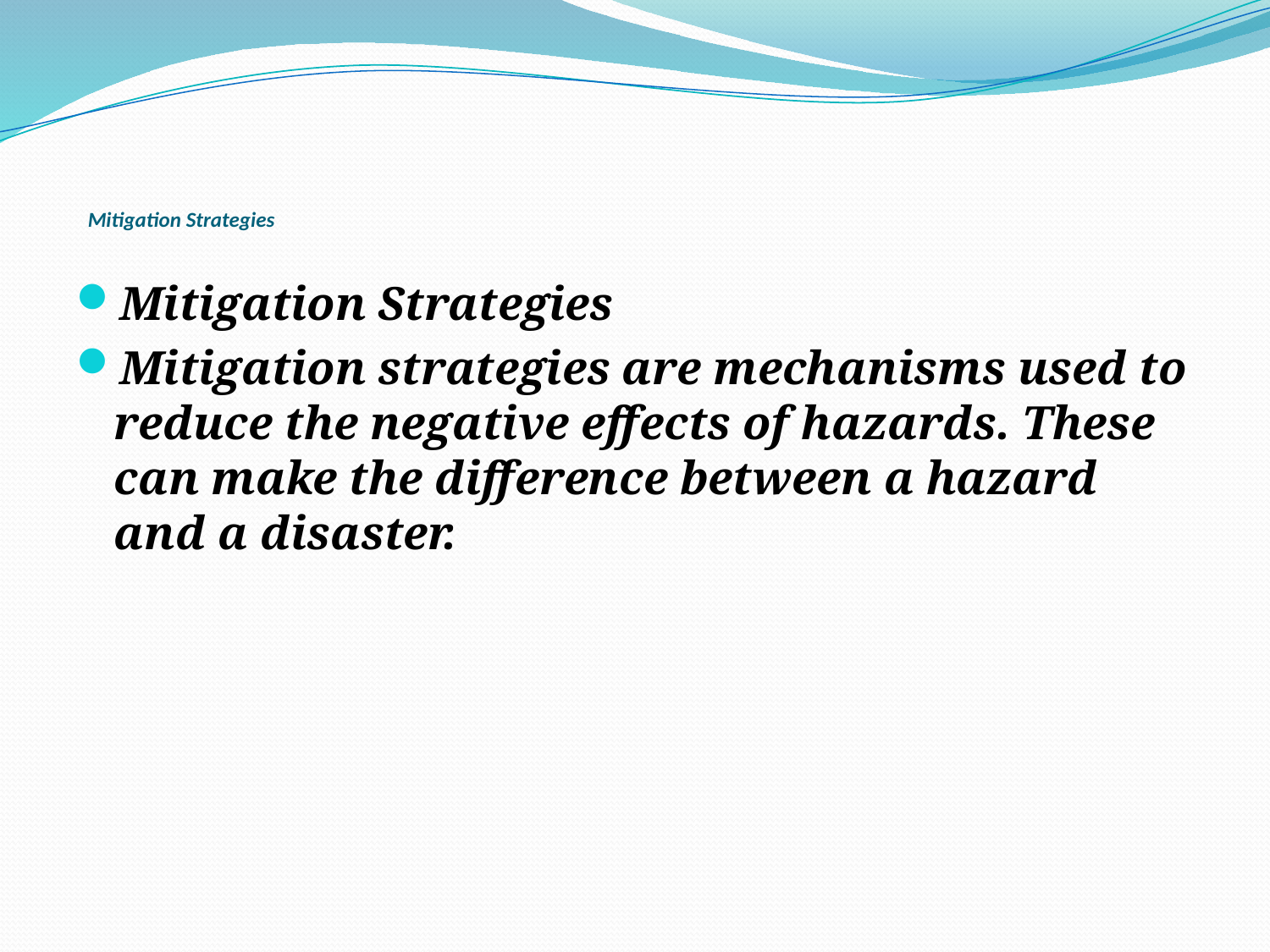

# Mitigation Strategies
Mitigation Strategies
Mitigation strategies are mechanisms used to reduce the negative effects of hazards. These can make the difference between a hazard and a disaster.